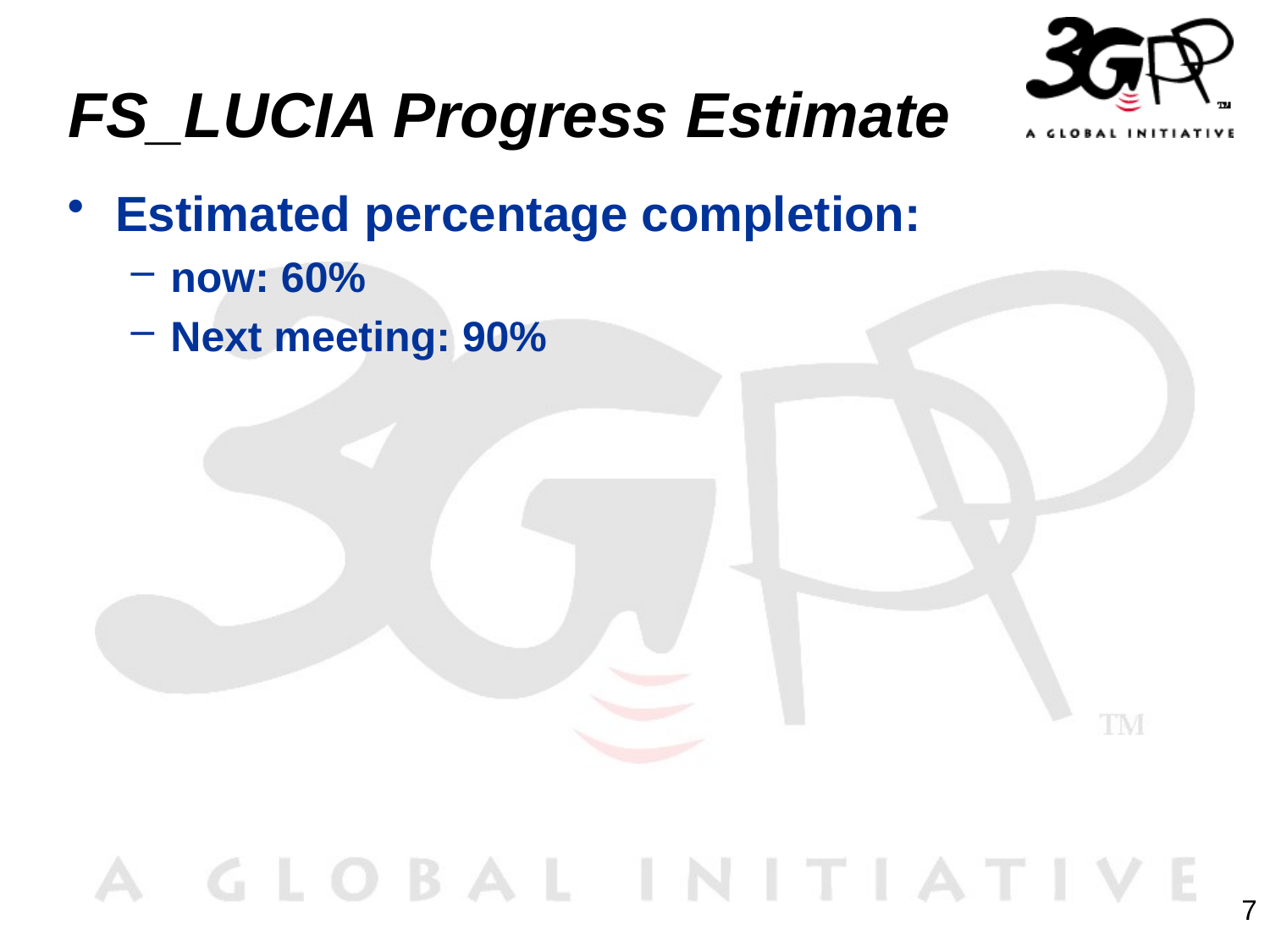

# FS_LUCIA Progress Estimate
Estimated percentage completion:
now: 60%
Next meeting: 90%
7